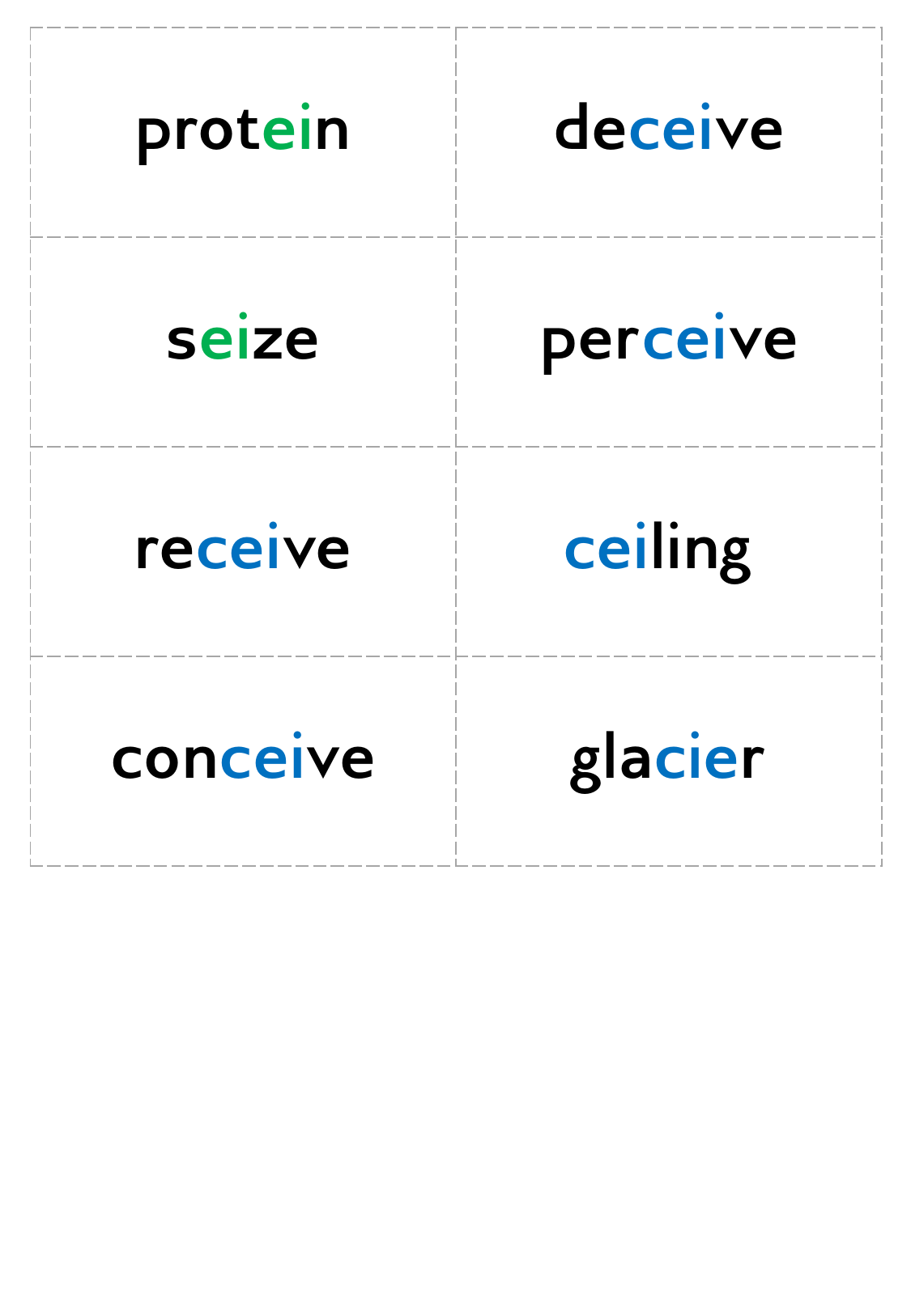

| protein | deceive |
| --- | --- |
| seize | perceive |
| receive | ceiling |
| conceive | glacier |